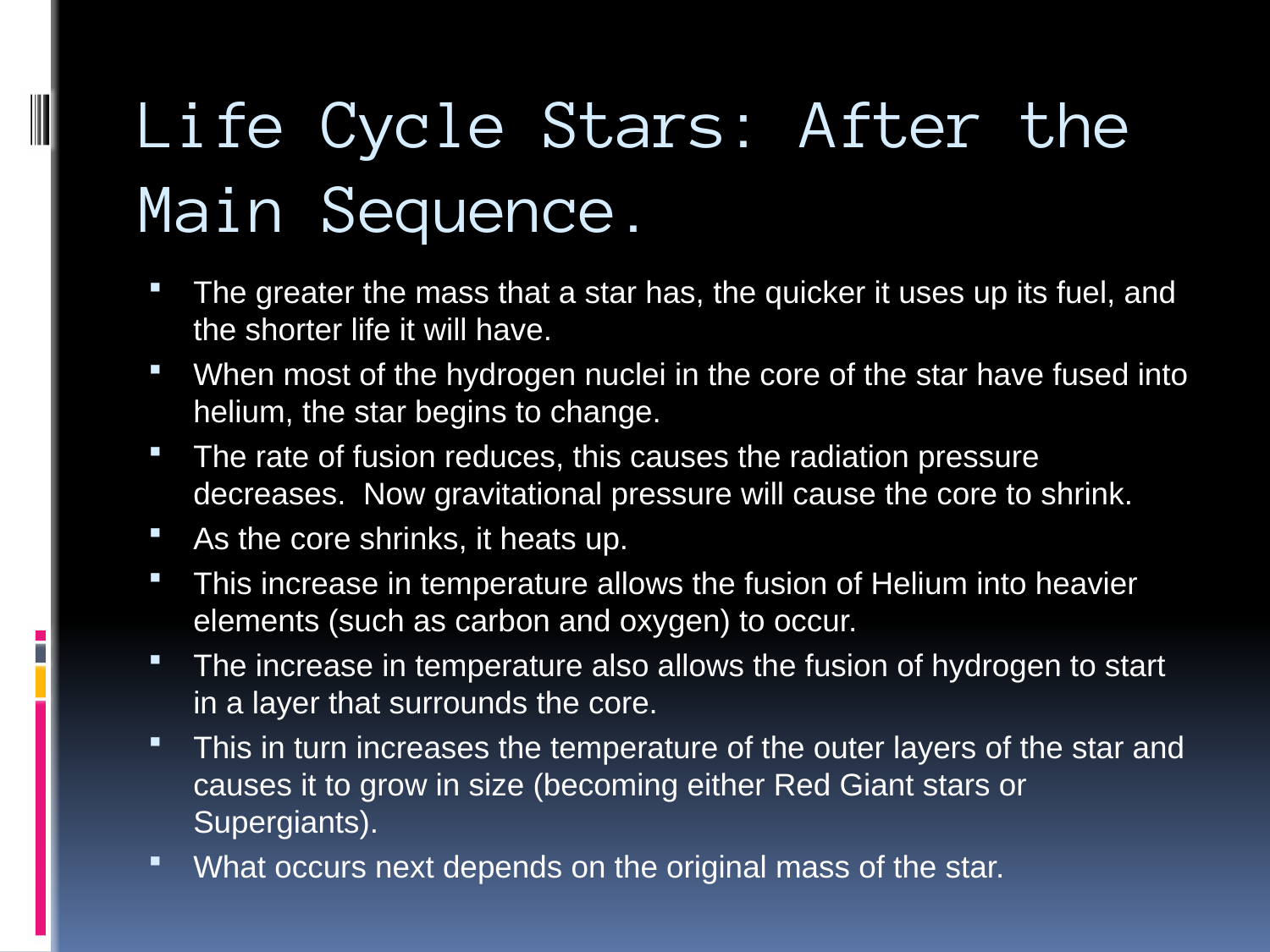

# Life Cycle Stars: After the Main Sequence.
The greater the mass that a star has, the quicker it uses up its fuel, and the shorter life it will have.
When most of the hydrogen nuclei in the core of the star have fused into helium, the star begins to change.
The rate of fusion reduces, this causes the radiation pressure decreases.  Now gravitational pressure will cause the core to shrink.
As the core shrinks, it heats up.
This increase in temperature allows the fusion of Helium into heavier elements (such as carbon and oxygen) to occur.
The increase in temperature also allows the fusion of hydrogen to start in a layer that surrounds the core.
This in turn increases the temperature of the outer layers of the star and causes it to grow in size (becoming either Red Giant stars or Supergiants).
What occurs next depends on the original mass of the star.